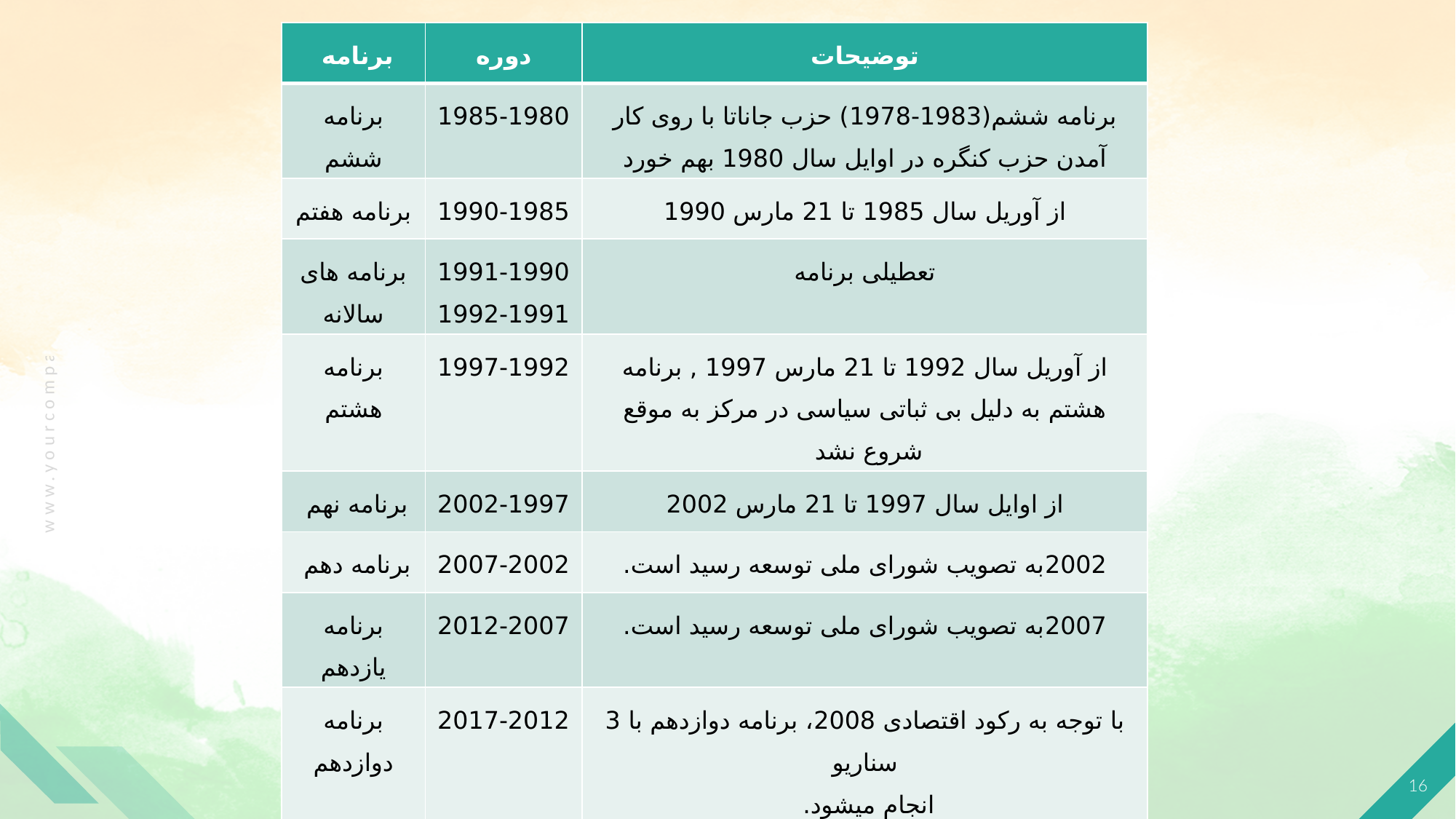

| برنامه | دوره | توضیحات |
| --- | --- | --- |
| برنامه ششم | 1985-1980 | برنامه ششم(1983-1978) حزب جاناتا با روی کار آمدن حزب کنگره در اوایل سال 1980 بهم خورد |
| برنامه هفتم | 1990-1985 | از آوریل سال 1985 تا 21 مارس 1990 |
| برنامه های سالانه | 1991-1990 1992-1991 | تعطیلی برنامه |
| برنامه هشتم | 1997-1992 | از آوریل سال 1992 تا 21 مارس 1997 , برنامه هشتم به دلیل بی ثباتی سیاسی در مرکز به موقع شروع نشد |
| برنامه نهم | 2002-1997 | از اوایل سال 1997 تا 21 مارس 2002 |
| برنامه دهم | 2007-2002 | 2002به تصویب شورای ملی توسعه رسید است. |
| برنامه یازدهم | 2012-2007 | 2007به تصویب شورای ملی توسعه رسید است. |
| برنامه دوازدهم | 2017-2012 | با توجه به رکود اقتصادی 2008، برنامه دوازدهم با 3 سناریو انجام میشود. |